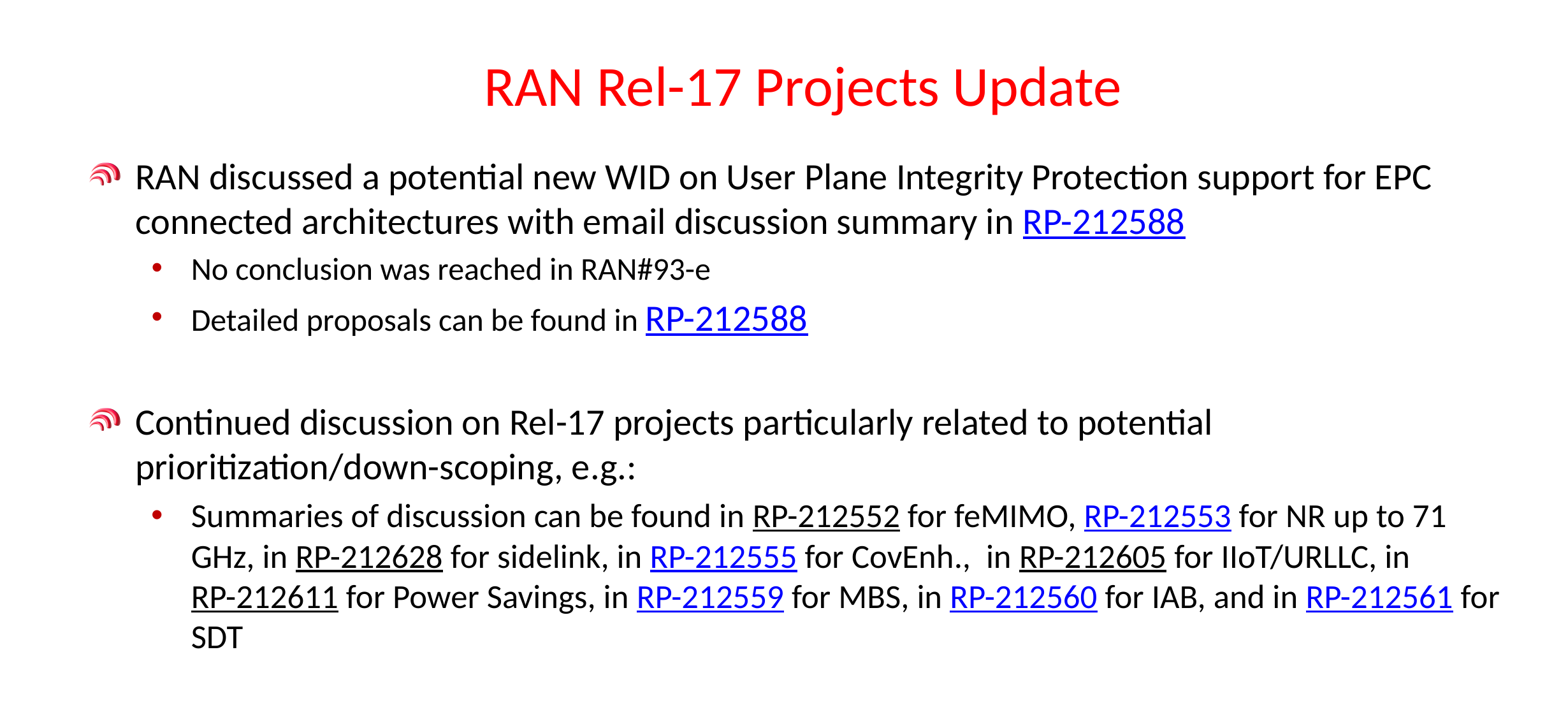

# RAN Rel-17 Projects Update
RAN discussed a potential new WID on User Plane Integrity Protection support for EPC connected architectures with email discussion summary in RP-212588
No conclusion was reached in RAN#93-e
Detailed proposals can be found in RP-212588

Continued discussion on Rel-17 projects particularly related to potential prioritization/down-scoping, e.g.:
Summaries of discussion can be found in RP-212552 for feMIMO, RP-212553 for NR up to 71 GHz, in RP-212628 for sidelink, in RP-212555 for CovEnh.,  in RP-212605 for IIoT/URLLC, in RP-212611 for Power Savings, in RP-212559 for MBS, in RP-212560 for IAB, and in RP-212561 for SDT